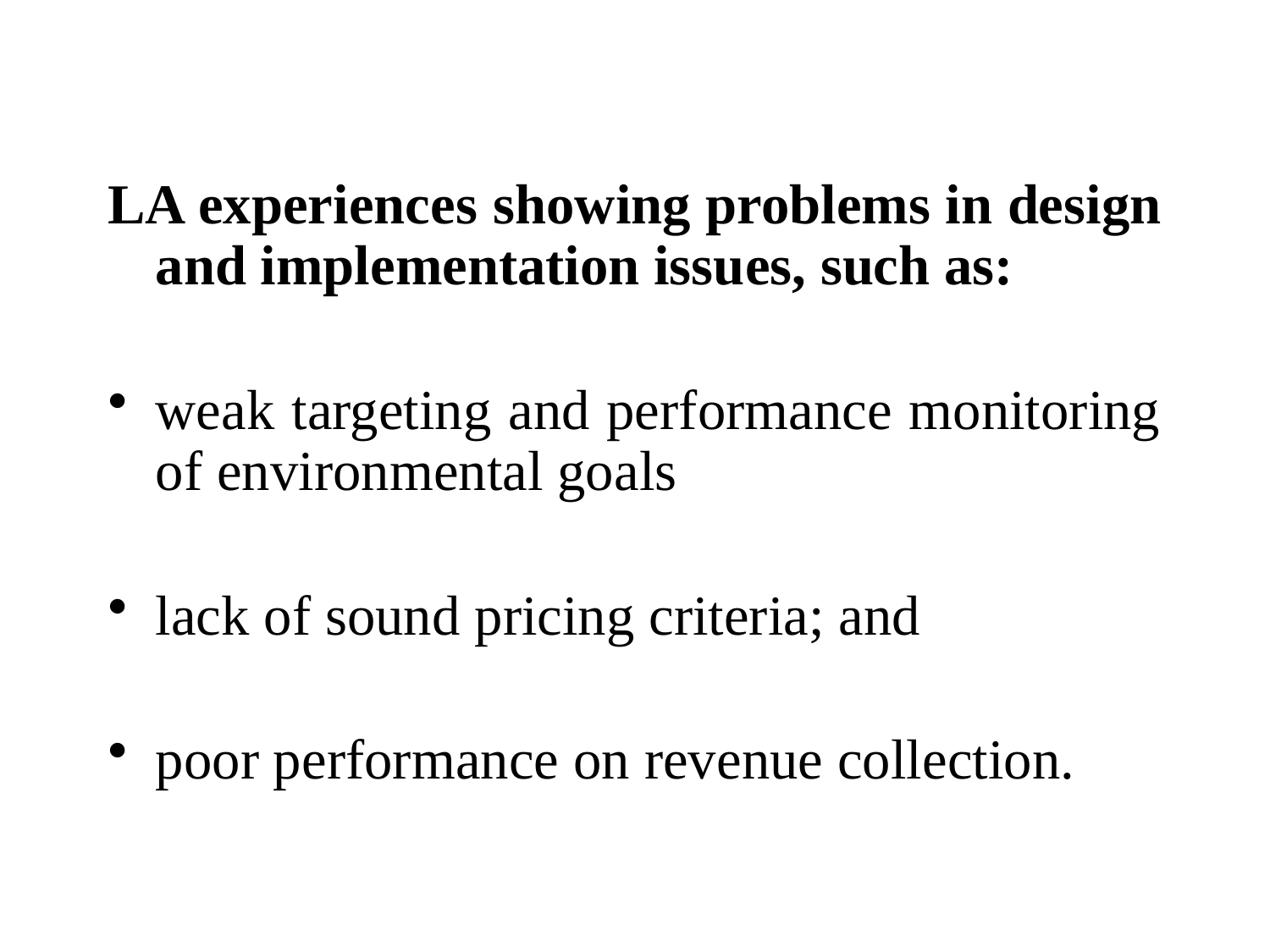

#
LA experiences showing problems in design and implementation issues, such as:

weak targeting and performance monitoring of environmental goals

lack of sound pricing criteria; and

poor performance on revenue collection.